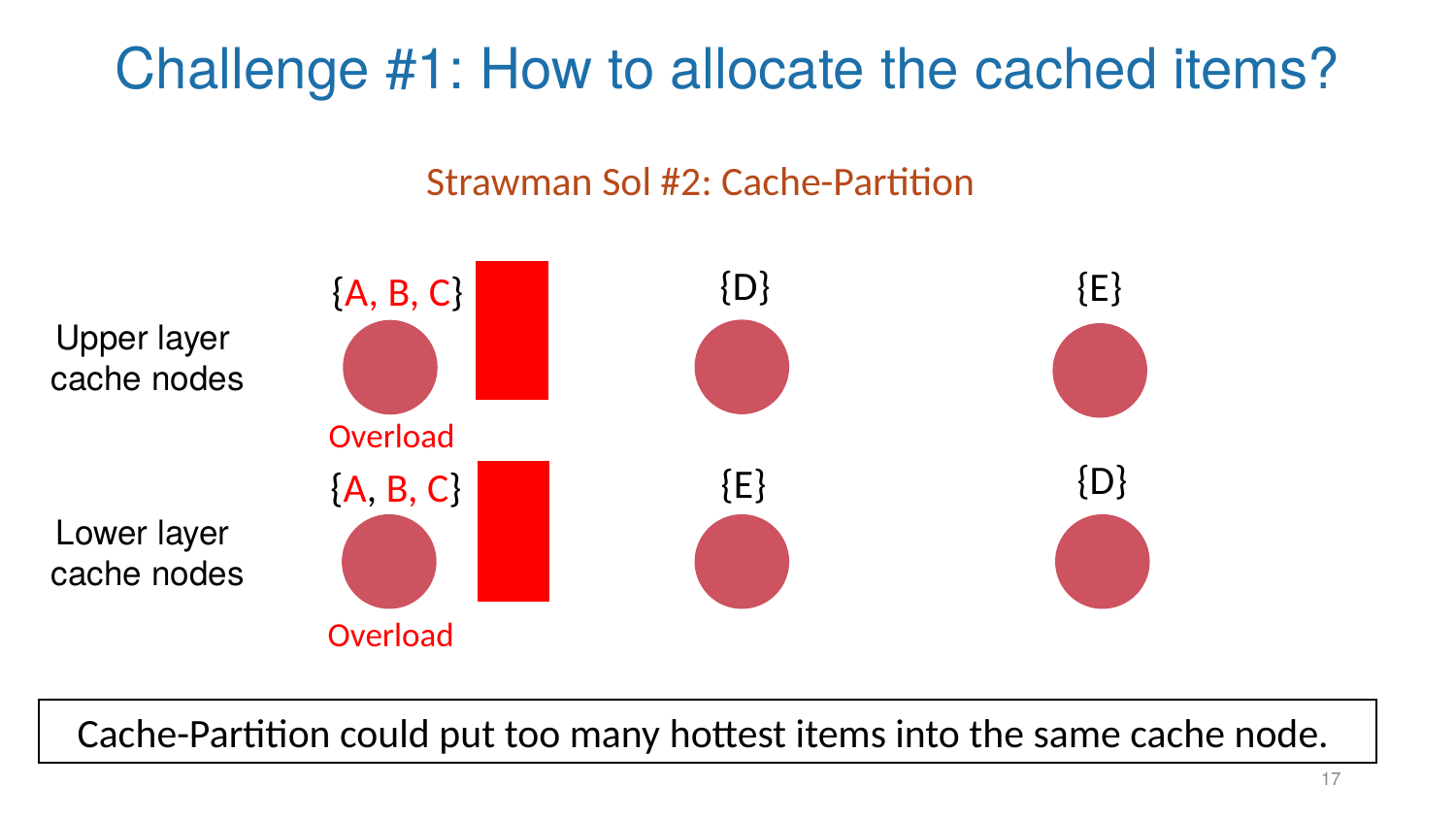

# Challenge #1: How to allocate the cached items?
Strawman Sol #2: Cache-Partition
{D}
{E}
{A, B, C}

Upper layer
cache nodes

Overload
{D}
{E}
{A, B, C}

Lower layer
cache nodes

Overload
Cache-Partition could put too many hottest items into the same cache node.
17